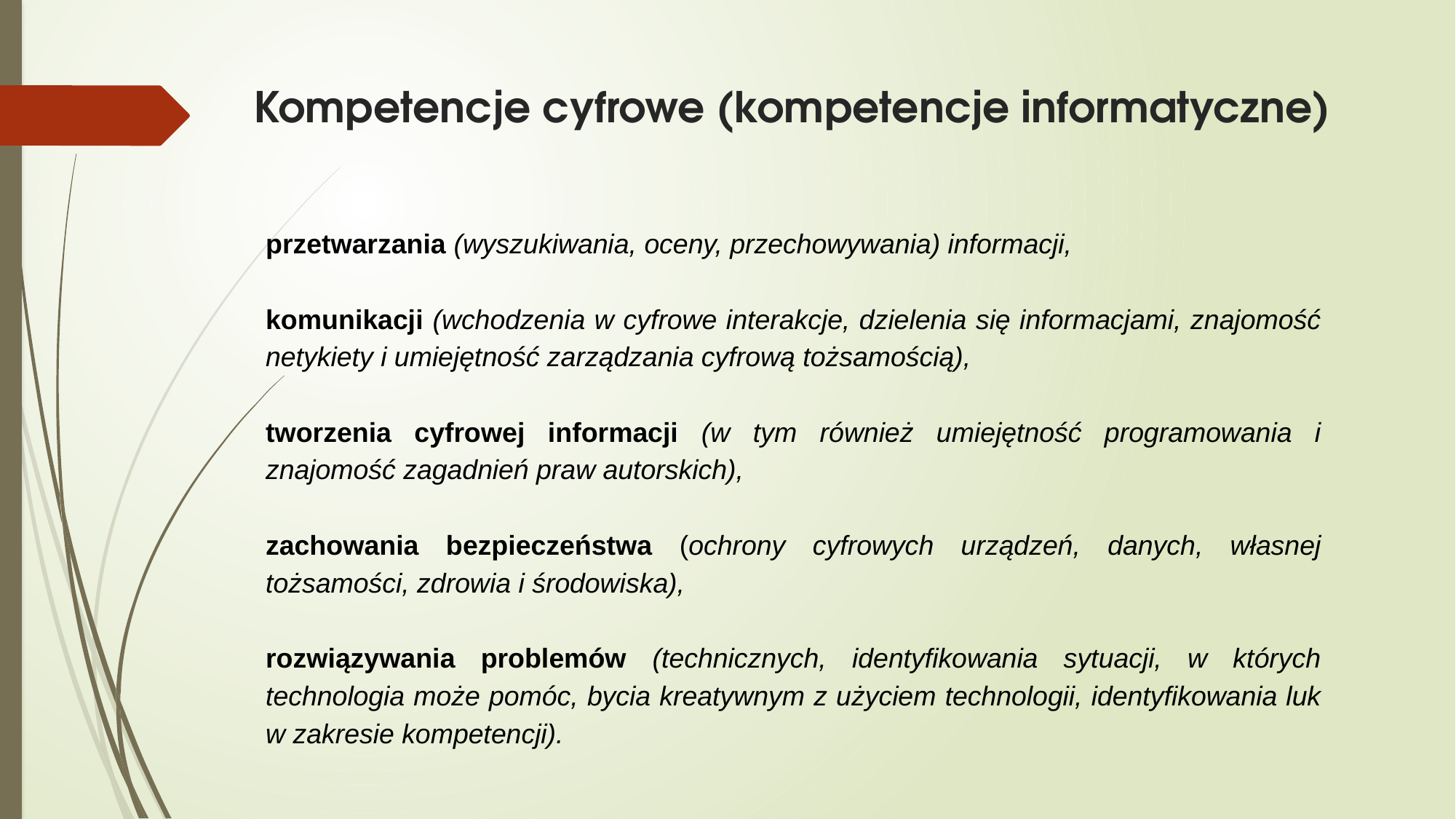

# Kompetencje cyfrowe (kompetencje informatyczne)
przetwarzania (wyszukiwania, oceny, przechowywania) informacji,

komunikacji (wchodzenia w cyfrowe interakcje, dzielenia się informacjami, znajomość netykiety i umiejętność zarządzania cyfrową tożsamością),

tworzenia cyfrowej informacji (w tym również umiejętność programowania i znajomość zagadnień praw autorskich),

zachowania bezpieczeństwa (ochrony cyfrowych urządzeń, danych, własnej tożsamości, zdrowia i środowiska),

rozwiązywania problemów (technicznych, identyfikowania sytuacji, w których technologia może pomóc, bycia kreatywnym z użyciem technologii, identyfikowania luk w zakresie kompetencji).